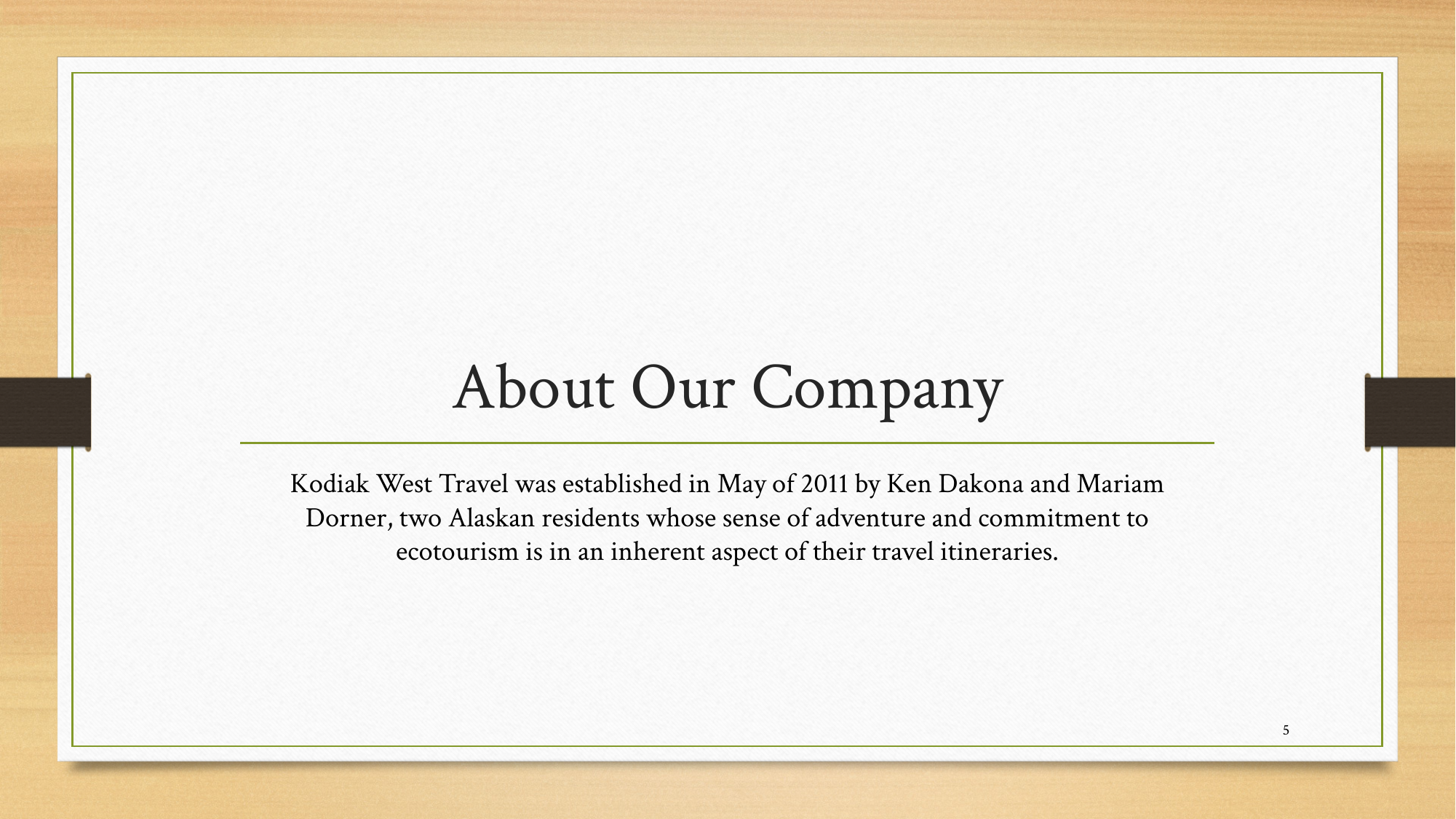

# About Our Company
Kodiak West Travel was established in May of 2011 by Ken Dakona and Mariam Dorner, two Alaskan residents whose sense of adventure and commitment to ecotourism is in an inherent aspect of their travel itineraries.
5